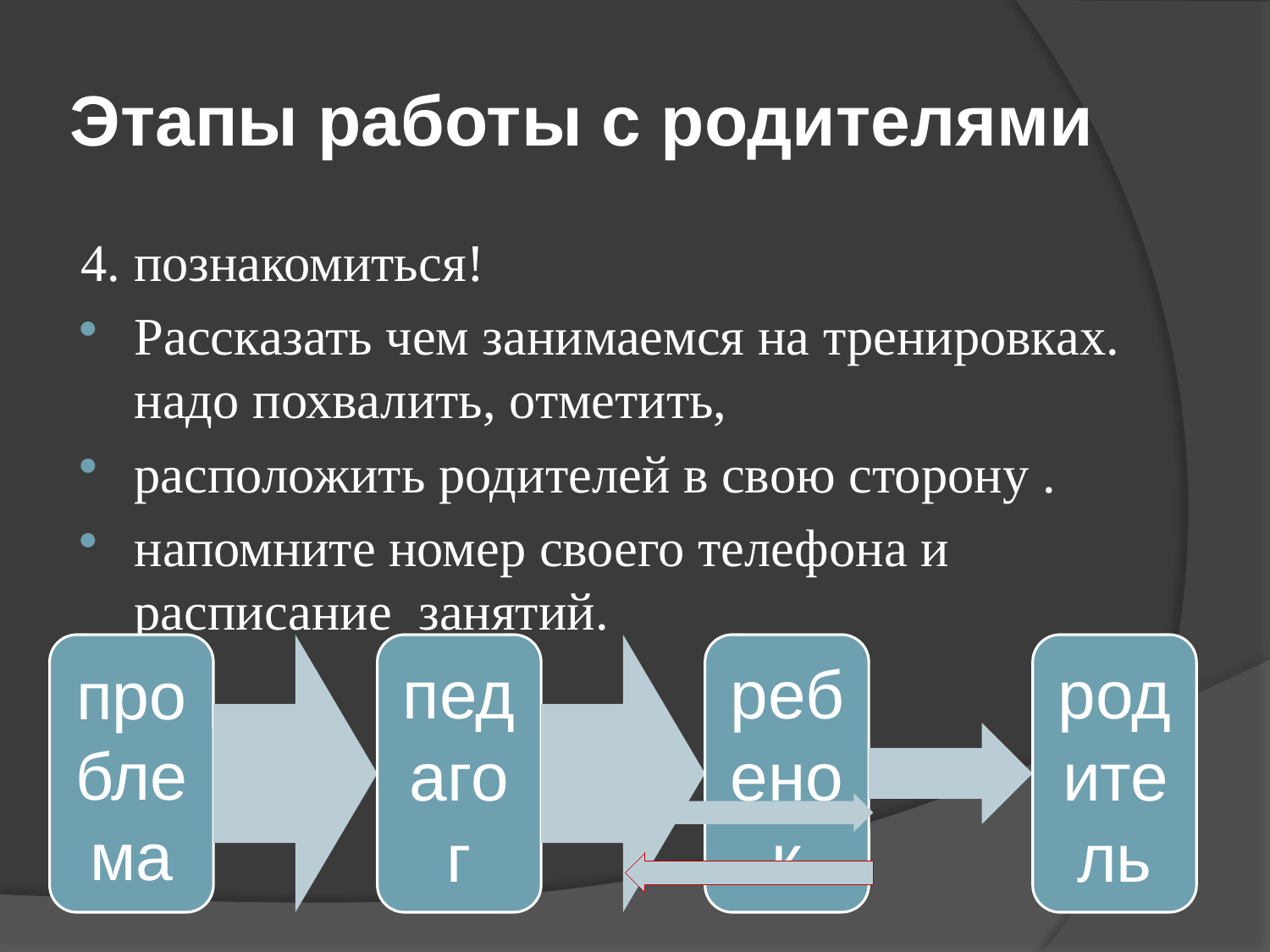

# Этапы работы с родителями
4. познакомиться!
Рассказать чем занимаемся на тренировках. надо похвалить, отметить,
расположить родителей в свою сторону .
напомните номер своего телефона и расписание  занятий.

педагог
ребенок
родитель
проблема